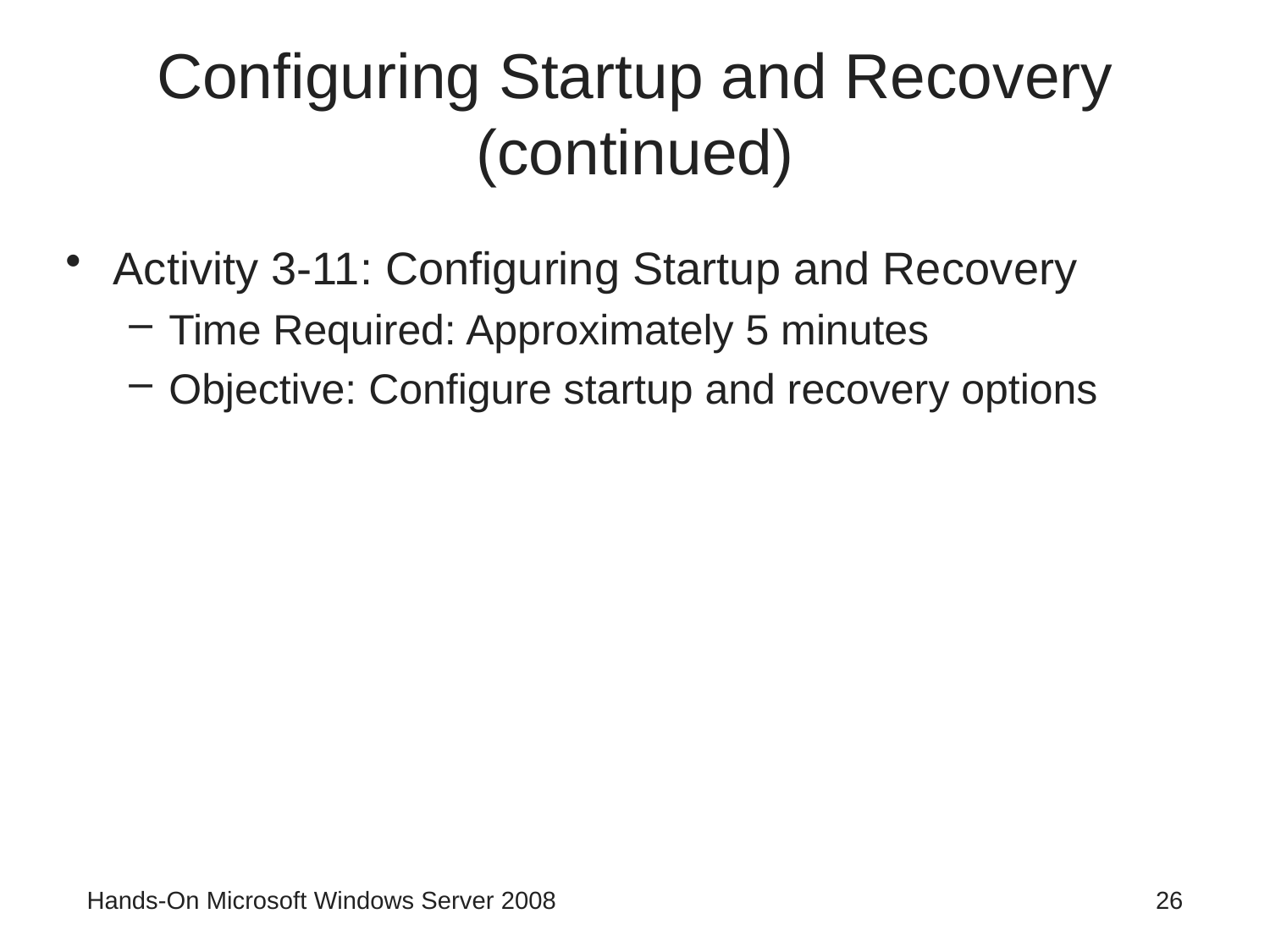

# Configuring Startup and Recovery (continued)
Activity 3-11: Configuring Startup and Recovery
Time Required: Approximately 5 minutes
Objective: Configure startup and recovery options
Hands-On Microsoft Windows Server 2008
26